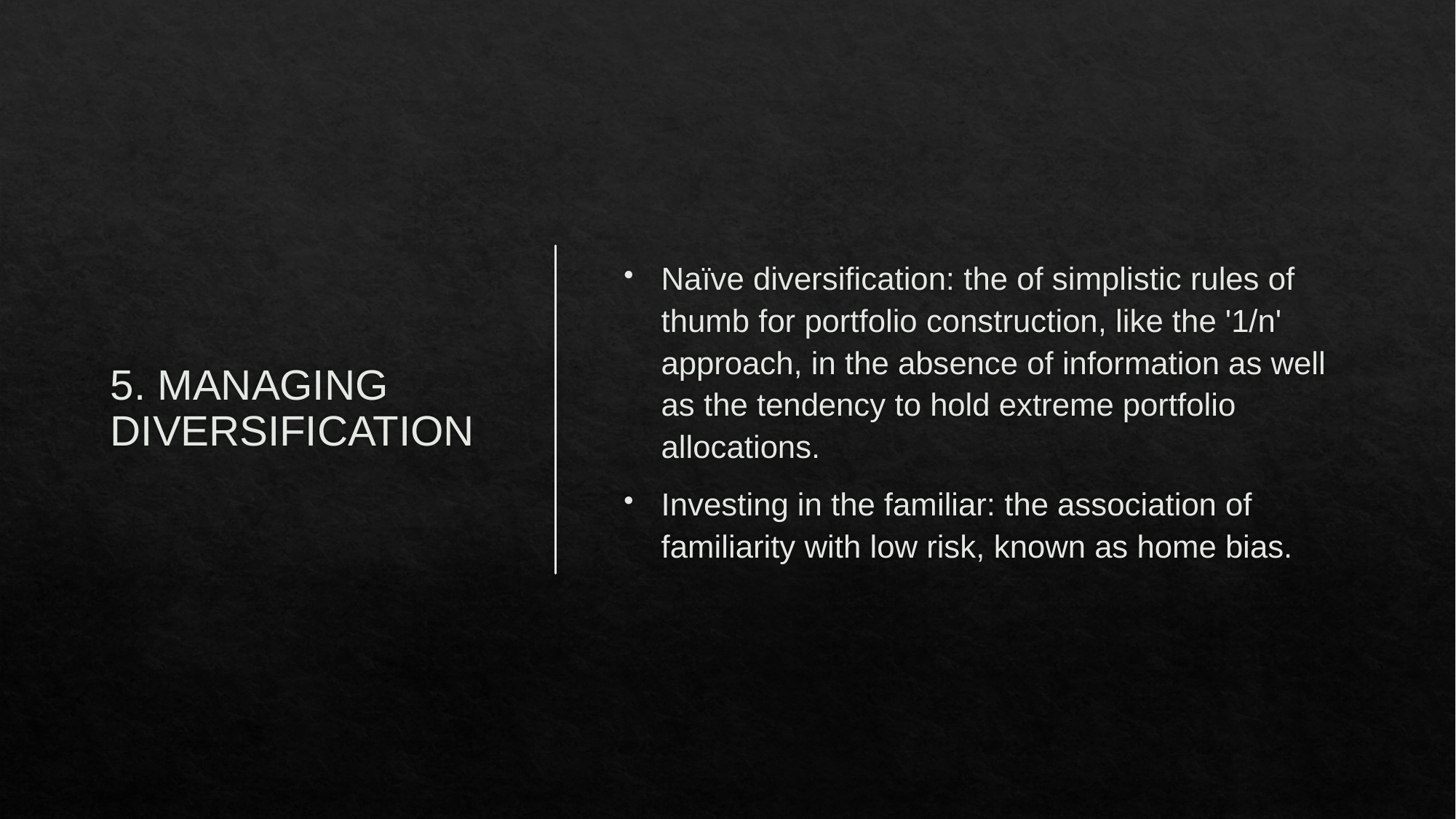

# 5. MANAGING DIVERSIFICATION
Naïve diversification: the of simplistic rules of thumb for portfolio construction, like the '1/n' approach, in the absence of information as well as the tendency to hold extreme portfolio allocations.
Investing in the familiar: the association of familiarity with low risk, known as home bias.